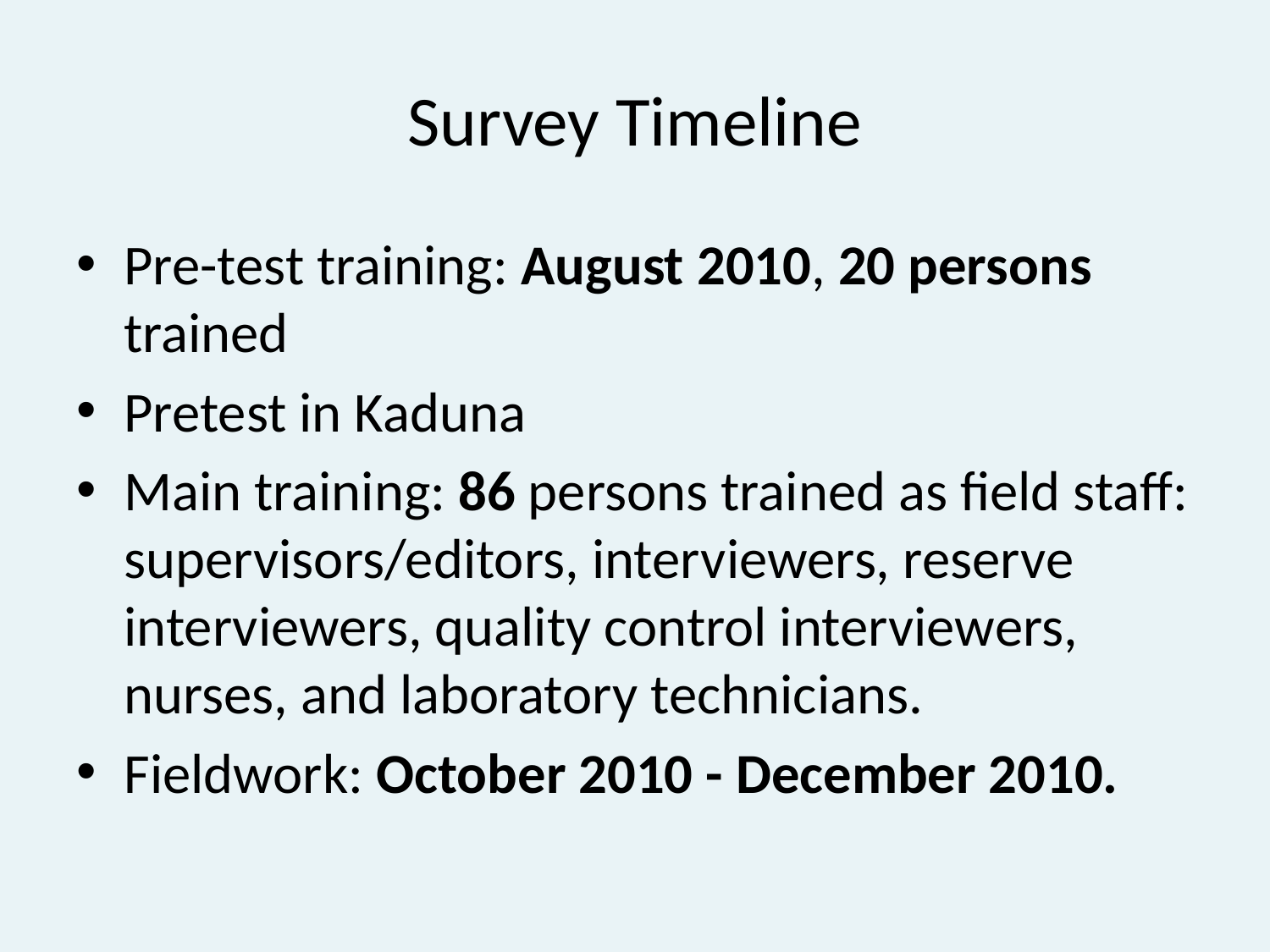

# Survey Timeline
Pre-test training: August 2010, 20 persons trained
Pretest in Kaduna
Main training: 86 persons trained as field staff: supervisors/editors, interviewers, reserve interviewers, quality control interviewers, nurses, and laboratory technicians.
Fieldwork: October 2010 - December 2010.